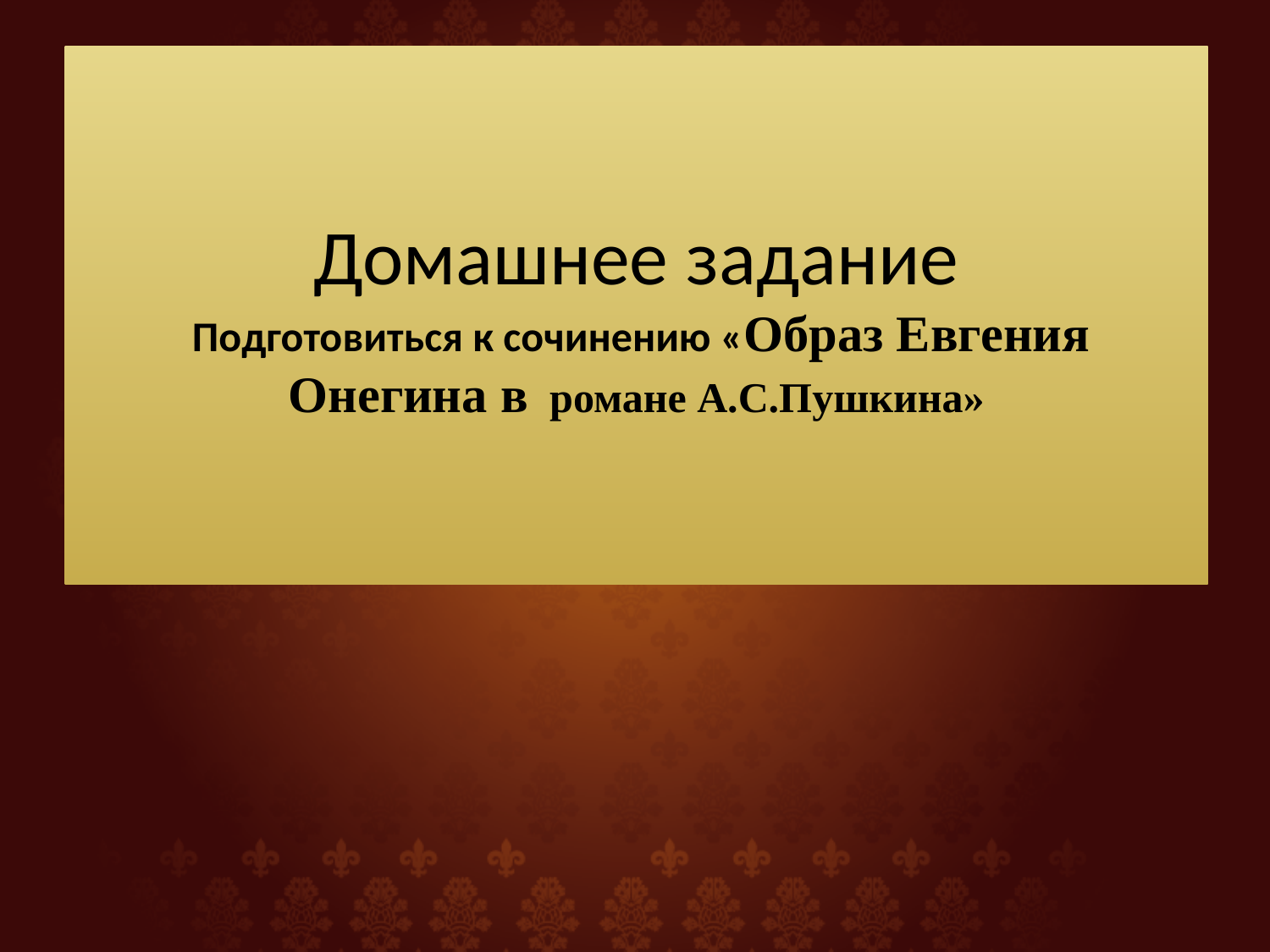

# Домашнее задание Подготовиться к сочинению «Образ Евгения Онегина в  романе А.С.Пушкина»